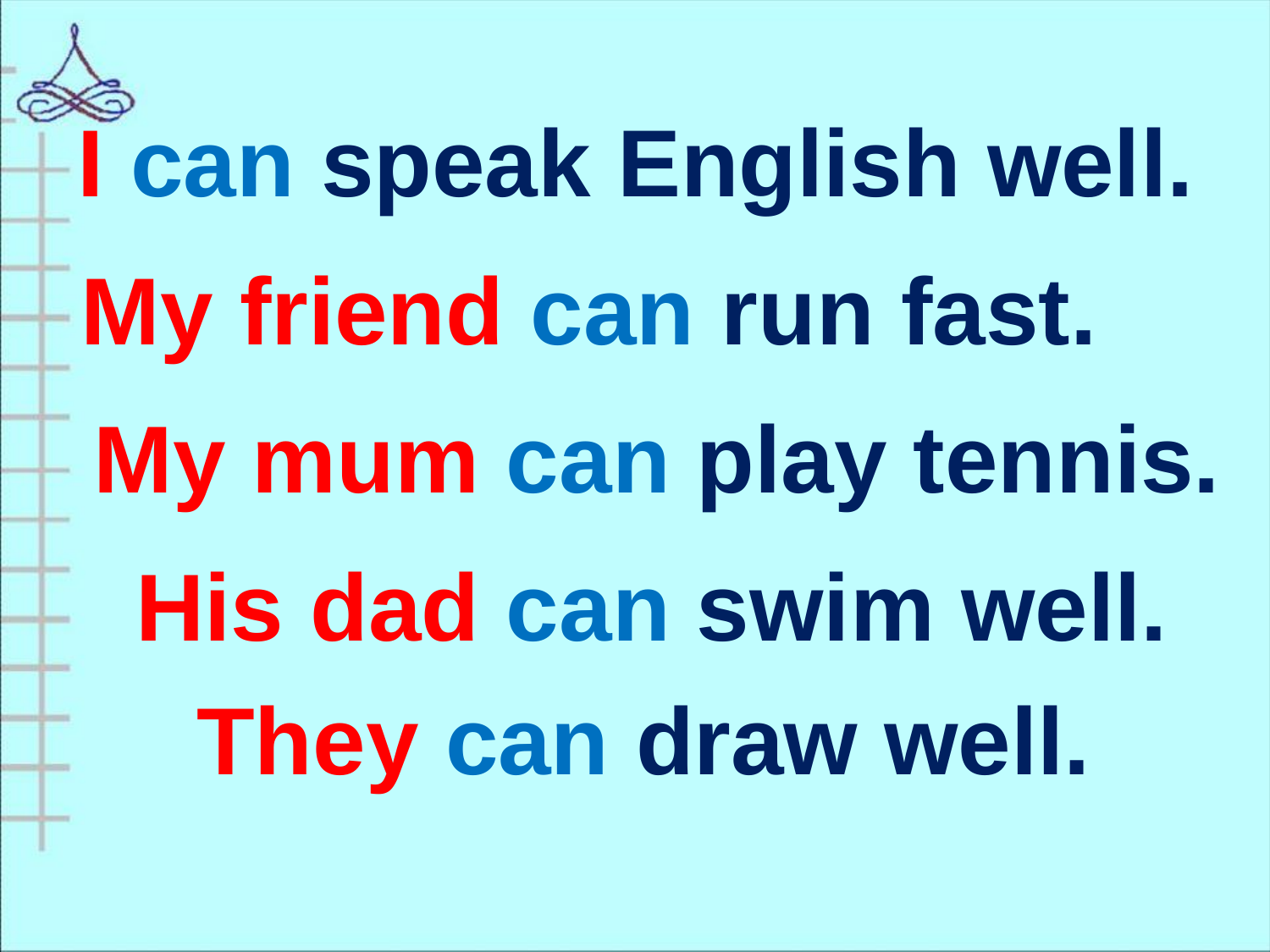

I can speak English well.
My friend can run fast.
My mum can play tennis.
His dad can swim well.
They can draw well.